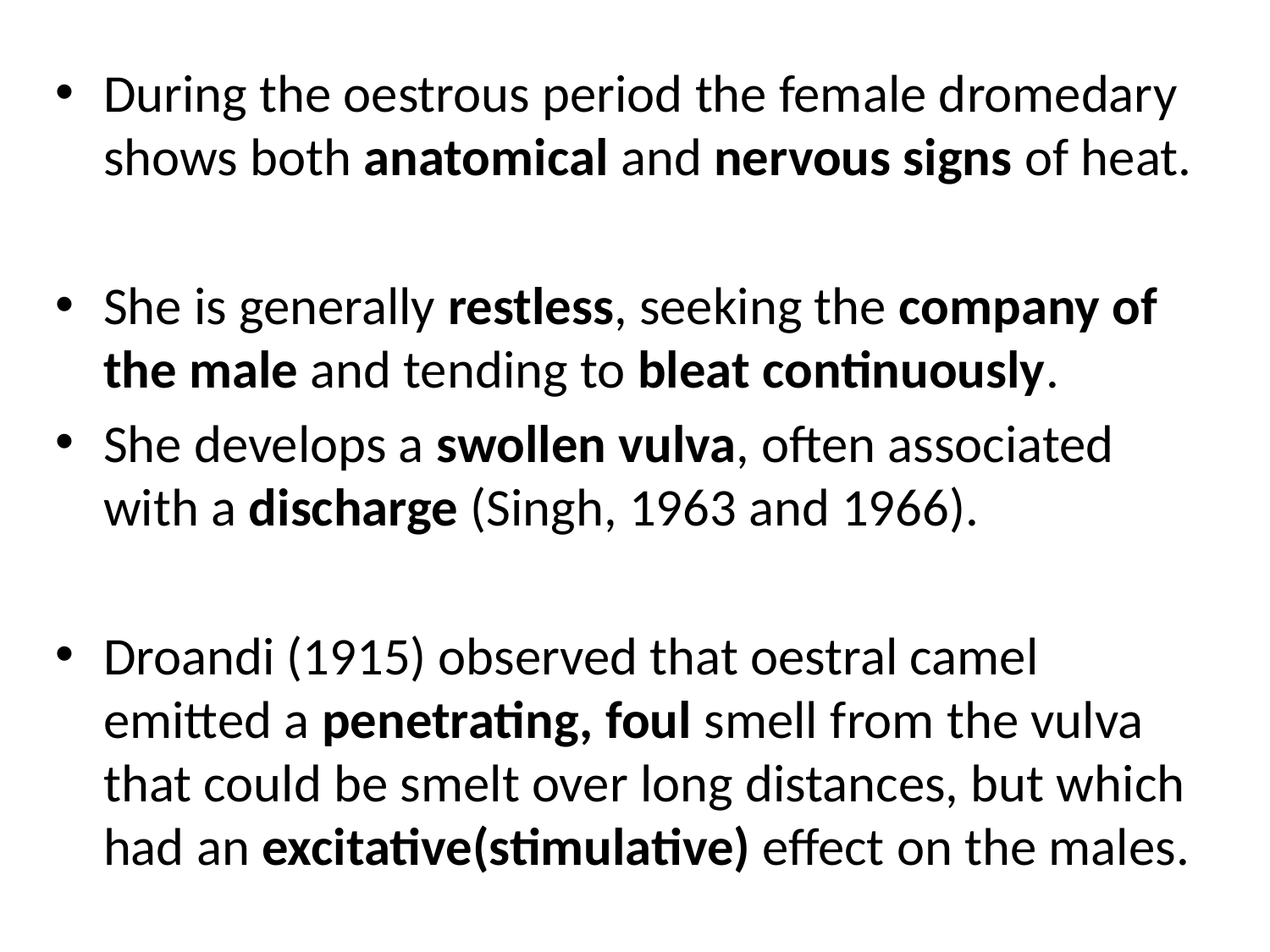

During the oestrous period the female dromedary shows both anatomical and nervous signs of heat.

She is generally restless, seeking the company of the male and tending to bleat continuously.
She develops a swollen vulva, often associated with a discharge (Singh, 1963 and 1966).

Droandi (1915) observed that oestral camel emitted a penetrating, foul smell from the vulva that could be smelt over long distances, but which had an excitative(stimulative) effect on the males.